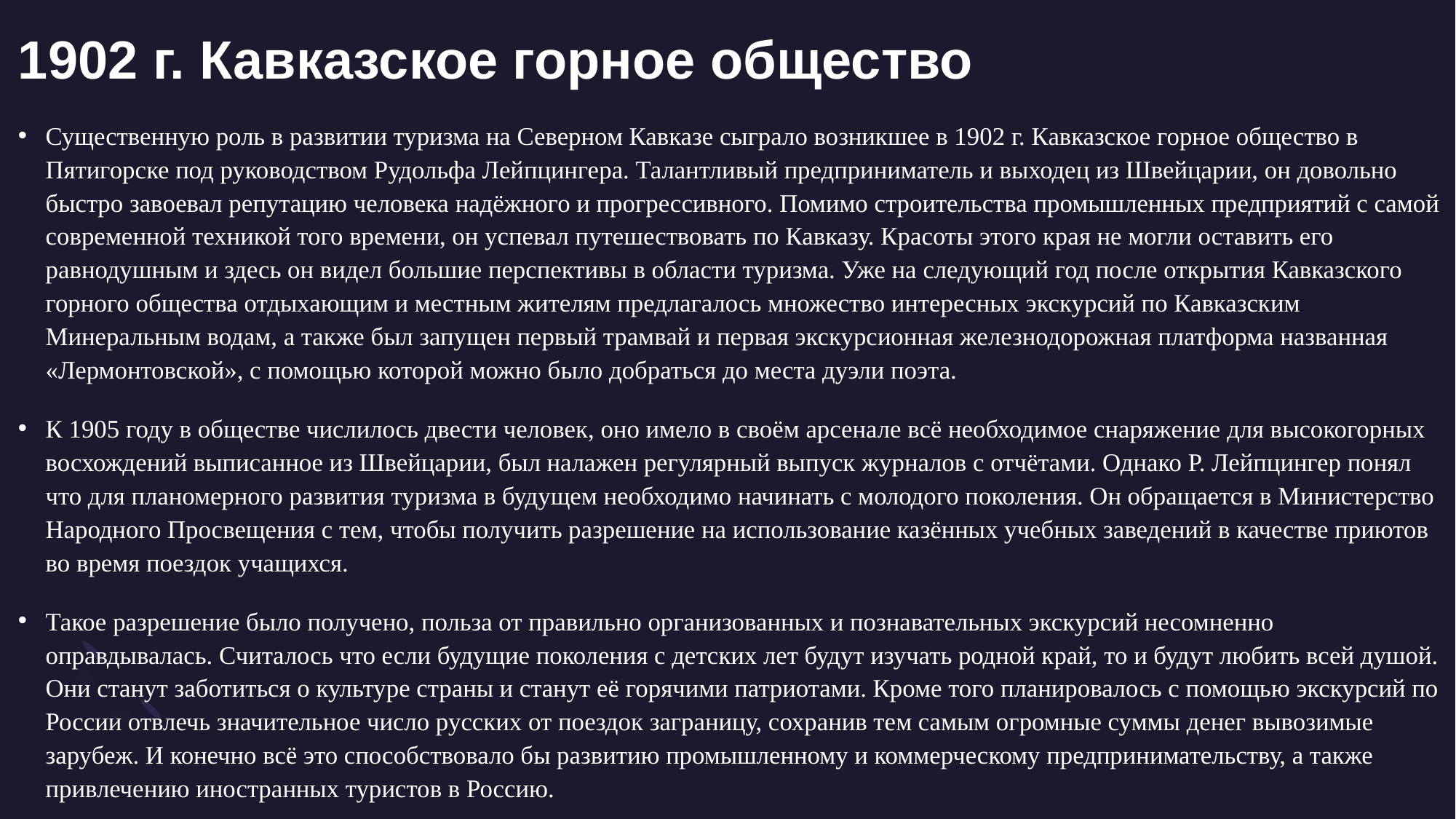

# 1902 г. Кавказское горное общество

Существенную роль в развитии туризма на Северном Кавказе сыграло возникшее в 1902 г. Кавказское горное общество в Пятигорске под руководством Рудольфа Лейпцингера. Талантливый предприниматель и выходец из Швейцарии, он довольно быстро завоевал репутацию человека надёжного и прогрессивного. Помимо строительства промышленных предприятий с самой современной техникой того времени, он успевал путешествовать по Кавказу. Красоты этого края не могли оставить его равнодушным и здесь он видел большие перспективы в области туризма. Уже на следующий год после открытия Кавказского горного общества отдыхающим и местным жителям предлагалось множество интересных экскурсий по Кавказским Минеральным водам, а также был запущен первый трамвай и первая экскурсионная железнодорожная платформа названная «Лермонтовской», с помощью которой можно было добраться до места дуэли поэта.
К 1905 году в обществе числилось двести человек, оно имело в своём арсенале всё необходимое снаряжение для высокогорных восхождений выписанное из Швейцарии, был налажен регулярный выпуск журналов с отчётами. Однако Р. Лейпцингер понял что для планомерного развития туризма в будущем необходимо начинать с молодого поколения. Он обращается в Министерство Народного Просвещения с тем, чтобы получить разрешение на использование казённых учебных заведений в качестве приютов во время поездок учащихся.
Такое разрешение было получено, польза от правильно организованных и познавательных экскурсий несомненно оправдывалась. Считалось что если будущие поколения с детских лет будут изучать родной край, то и будут любить всей душой. Они станут заботиться о культуре страны и станут её горячими патриотами. Кроме того планировалось с помощью экскурсий по России отвлечь значительное число русских от поездок заграницу, сохранив тем самым огромные суммы денег вывозимые зарубеж. И конечно всё это способствовало бы развитию промышленному и коммерческому предпринимательству, а также привлечению иностранных туристов в Россию.